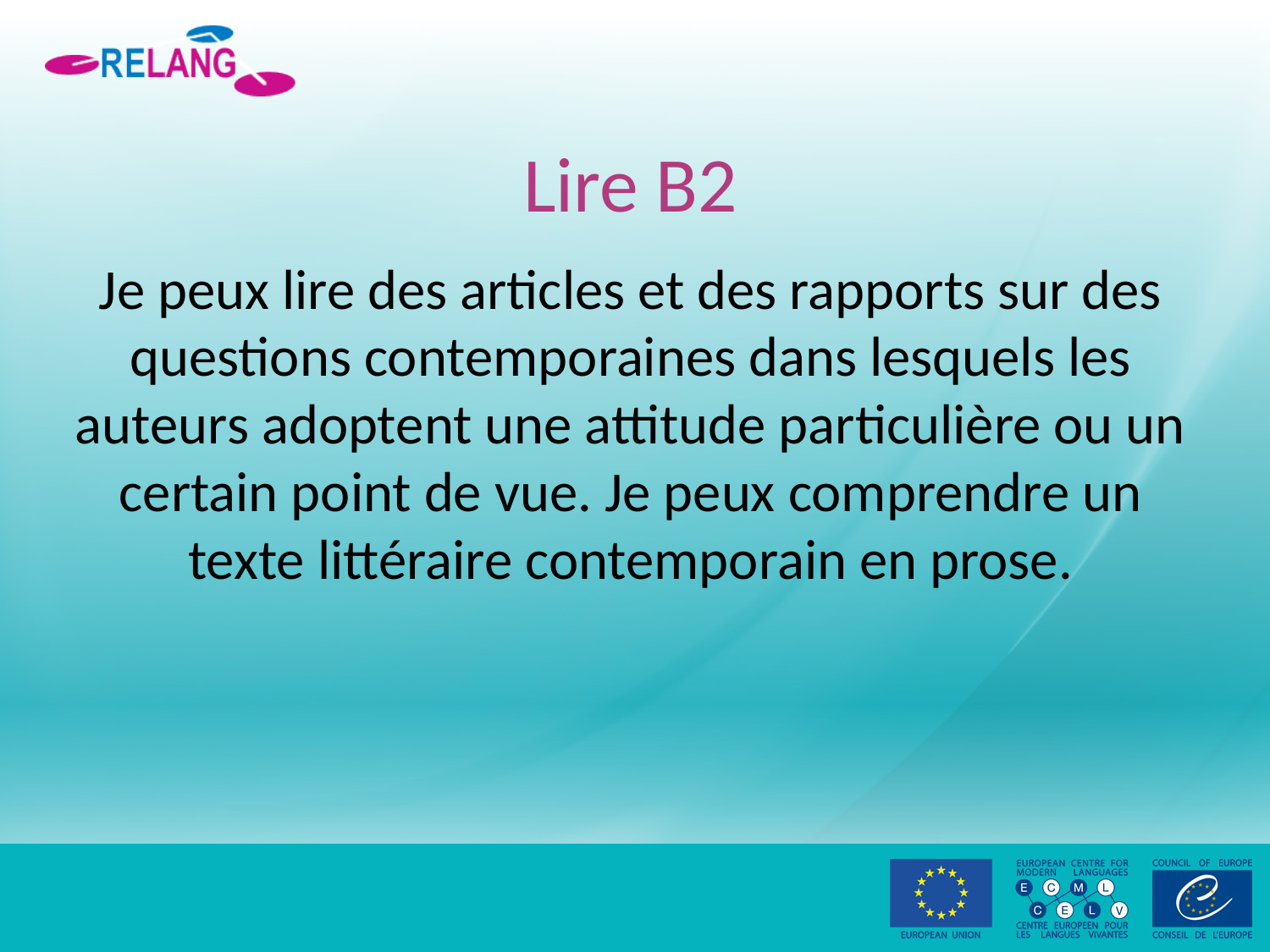

# Lire B2
Je peux lire des articles et des rapports sur des questions contemporaines dans lesquels les auteurs adoptent une attitude particulière ou un certain point de vue. Je peux comprendre un texte littéraire contemporain en prose.